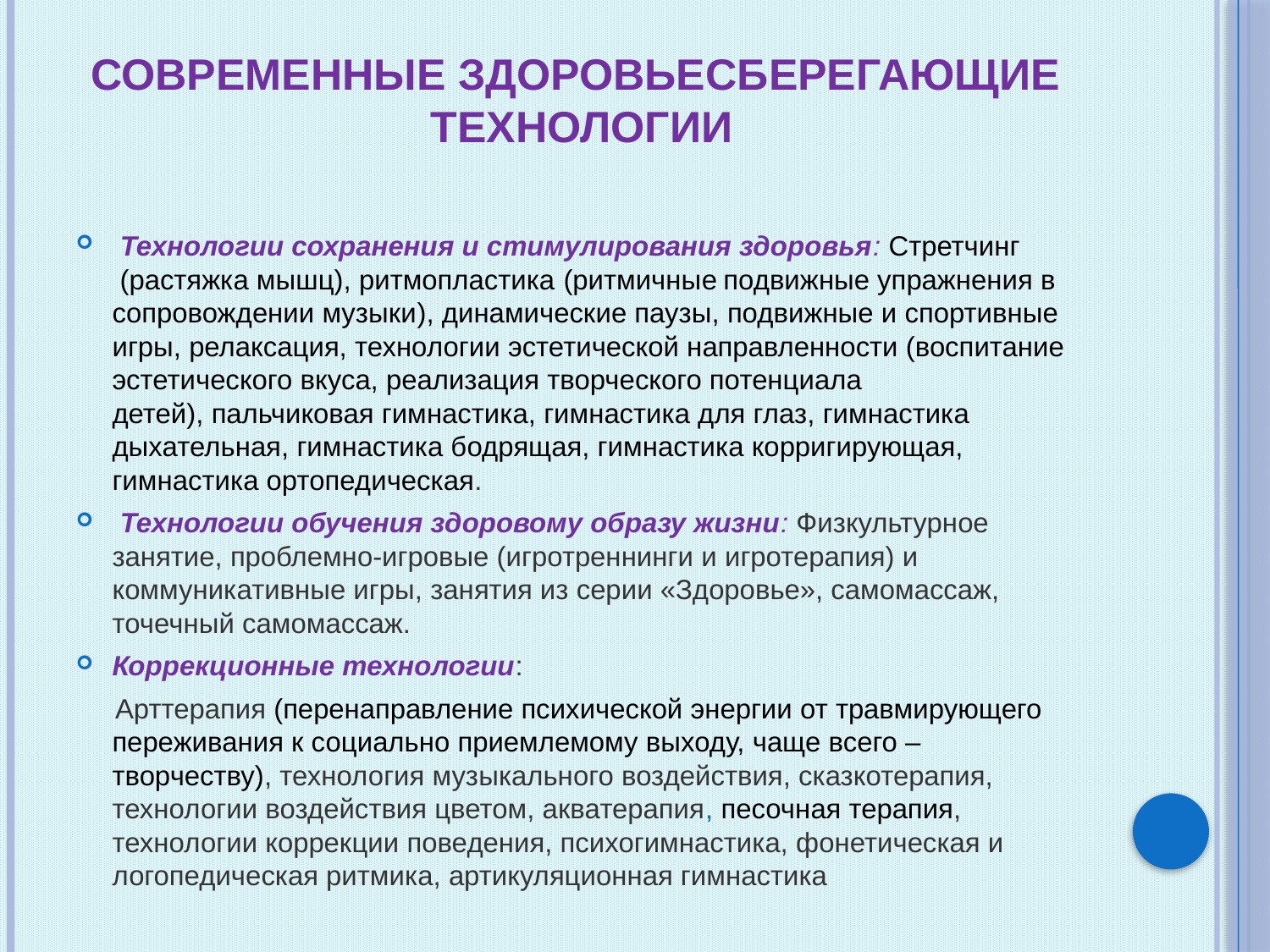

# СОВРЕМЕННЫЕ ЗДОРОВЬЕСБЕРЕГАЮЩИЕ ТЕХНОЛОГИИ
 Технологии сохранения и стимулирования здоровья: Стретчинг  (растяжка мышц), ритмопластика (ритмичныe подвижные упражнения в сопровождении музыки), динамические паузы, подвижные и спортивные игры, релаксация, технологии эстетической направленности (воспитание эстетического вкуса, реализация творческого потенциала детей), пальчиковая гимнастика, гимнастика для глаз, гимнастика дыхательная, гимнастика бодрящая, гимнастика корригирующая, гимнастика ортопедическая.
 Технологии обучения здоровому образу жизни: Физкультурное занятие, проблемно-игровые (игротреннинги и игротерапия) и коммуникативные игры, занятия из серии «Здоровье», самомассаж, точечный самомассаж.
Коррекционные технологии:
     Арттерапия (перенаправление психической энергии от травмирующего переживания к социально приемлемому выходу, чаще всего – творчеству), технология музыкального воздействия, сказкотерапия, технологии воздействия цветом, акватерапия, песочная терапия, технологии коррекции поведения, психогимнастика, фонетическая и логопедическая ритмика, артикуляционная гимнастика